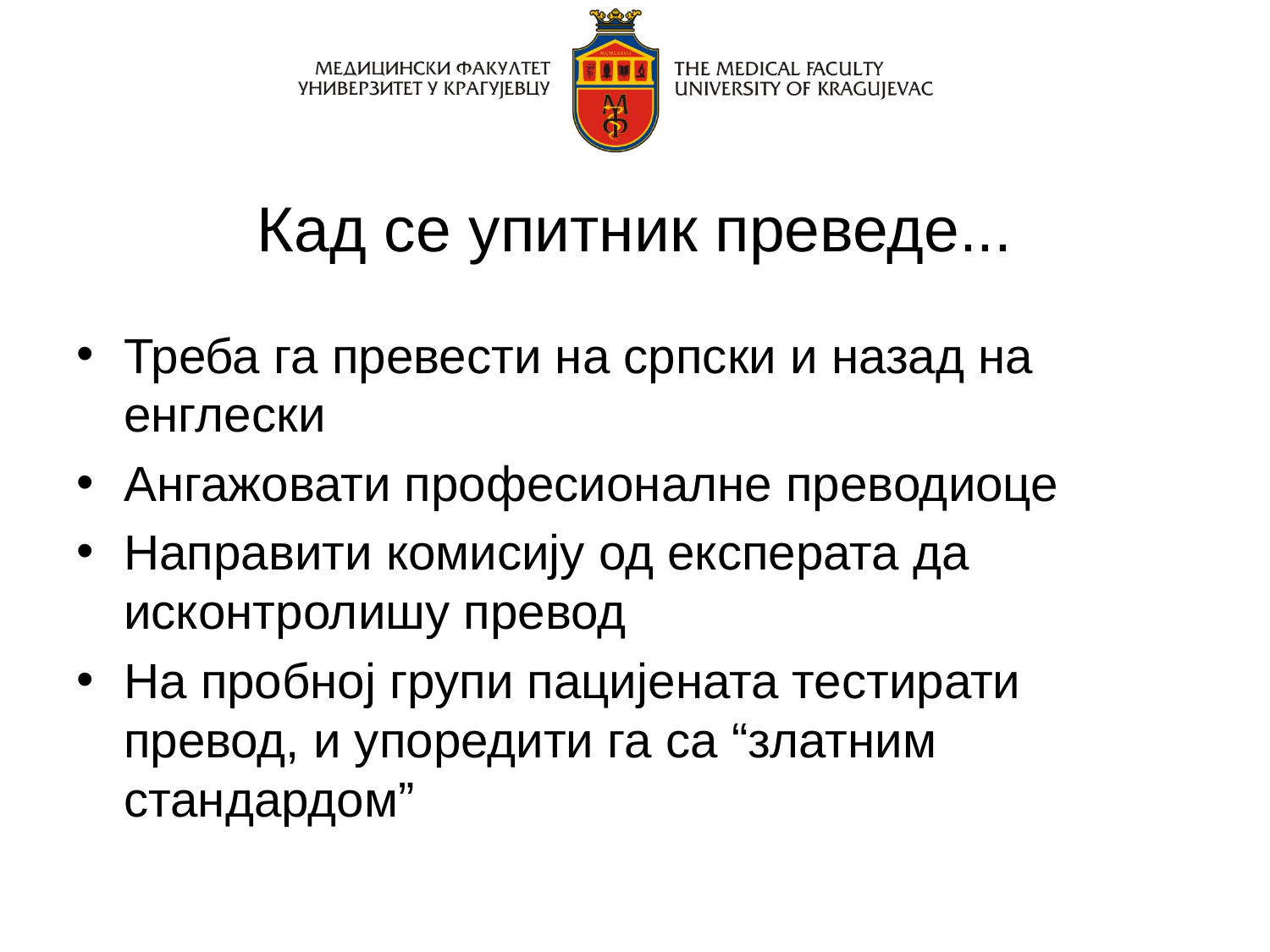

# Кад се упитник преведе...
Треба га превести на српски и назад на енглески
Ангажовати професионалне преводиоце
Направити комисију од експерата да исконтролишу превод
На пробној групи пацијената тестирати превод, и упоредити га са “златним стандардом”